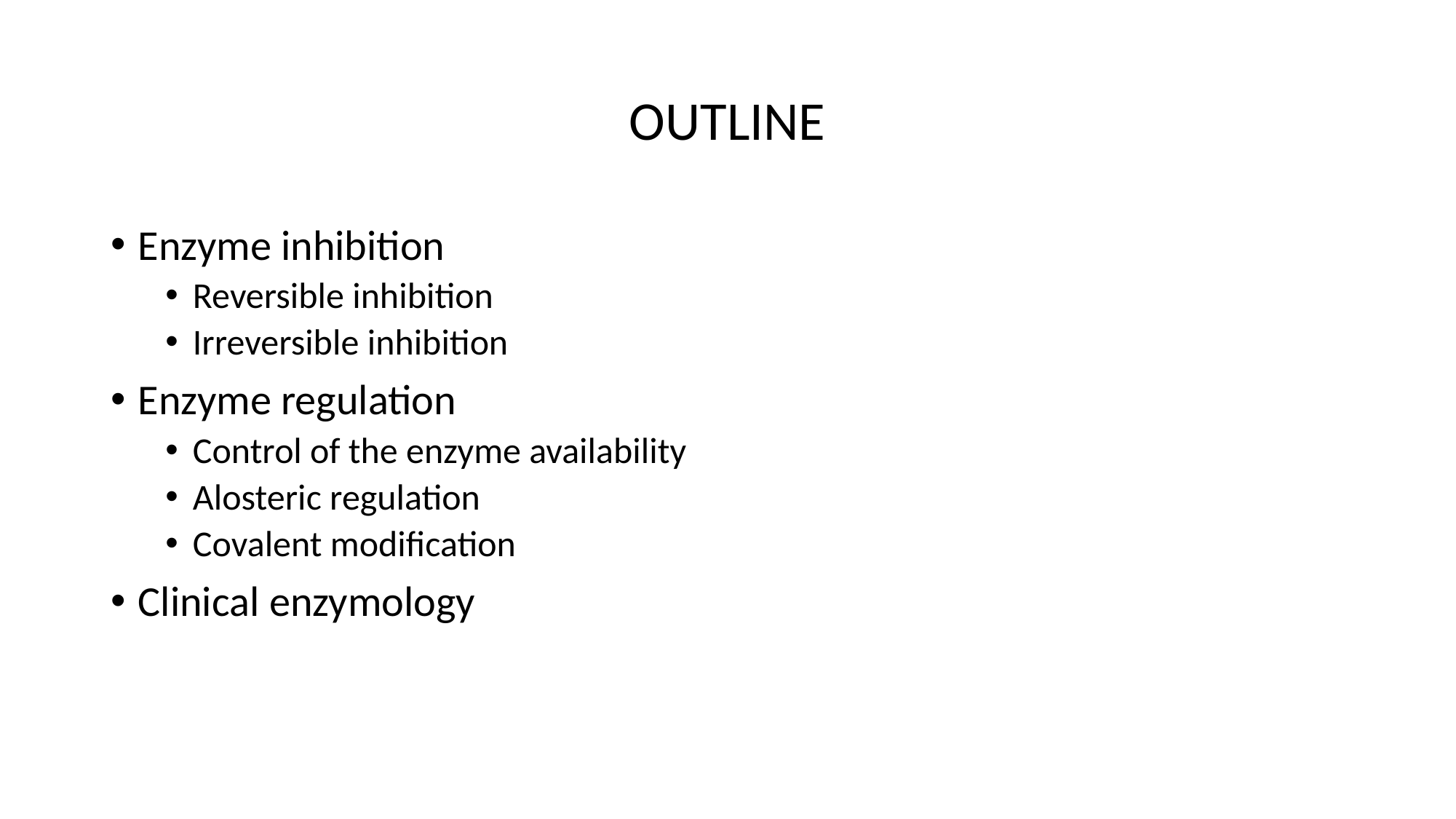

# OUTLINE
Enzyme inhibition
Reversible inhibition
Irreversible inhibition
Enzyme regulation
Control of the enzyme availability
Alosteric regulation
Covalent modification
Clinical enzymology